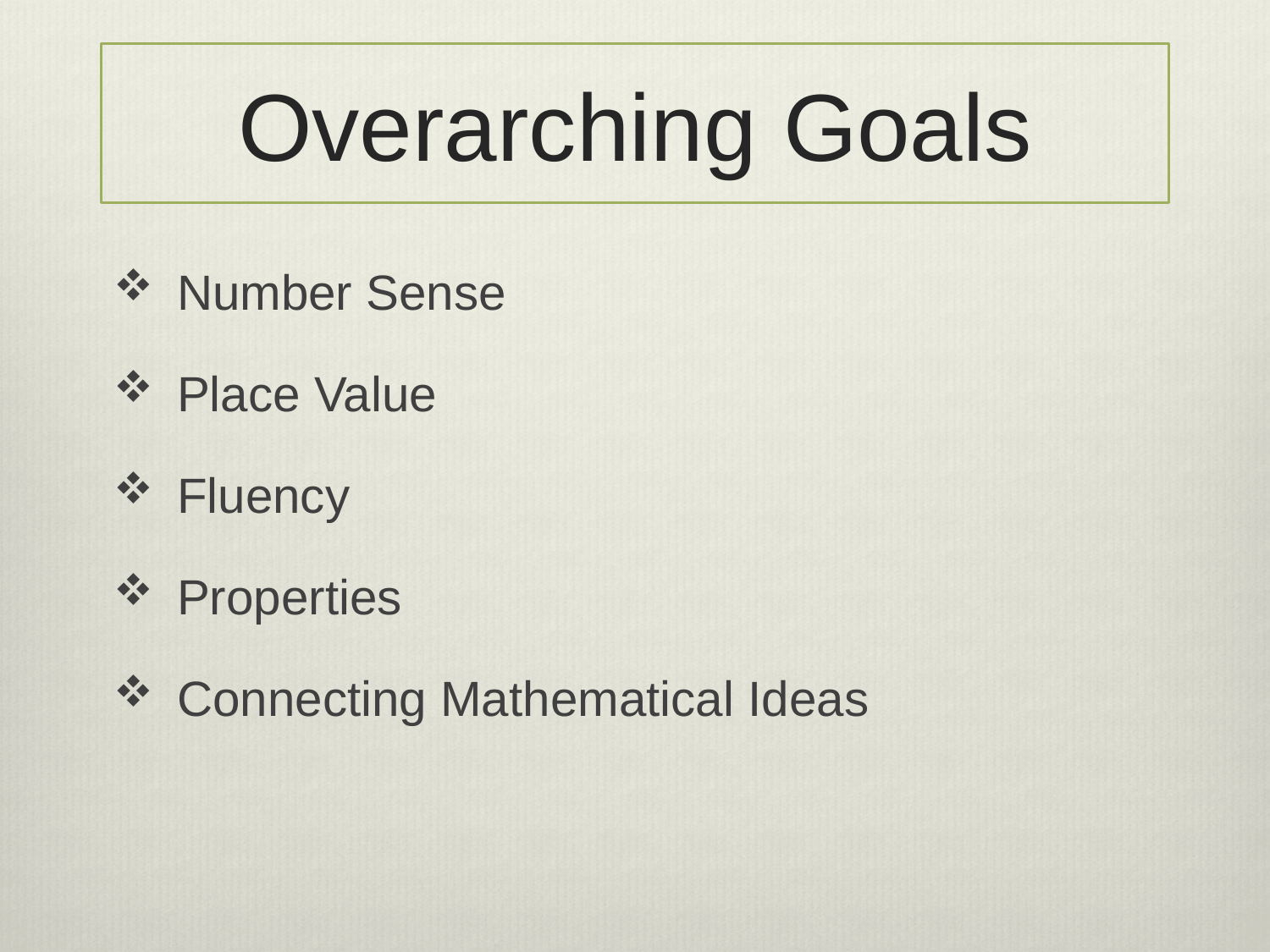

# Overarching Goals
Number Sense
Place Value
Fluency
Properties
Connecting Mathematical Ideas